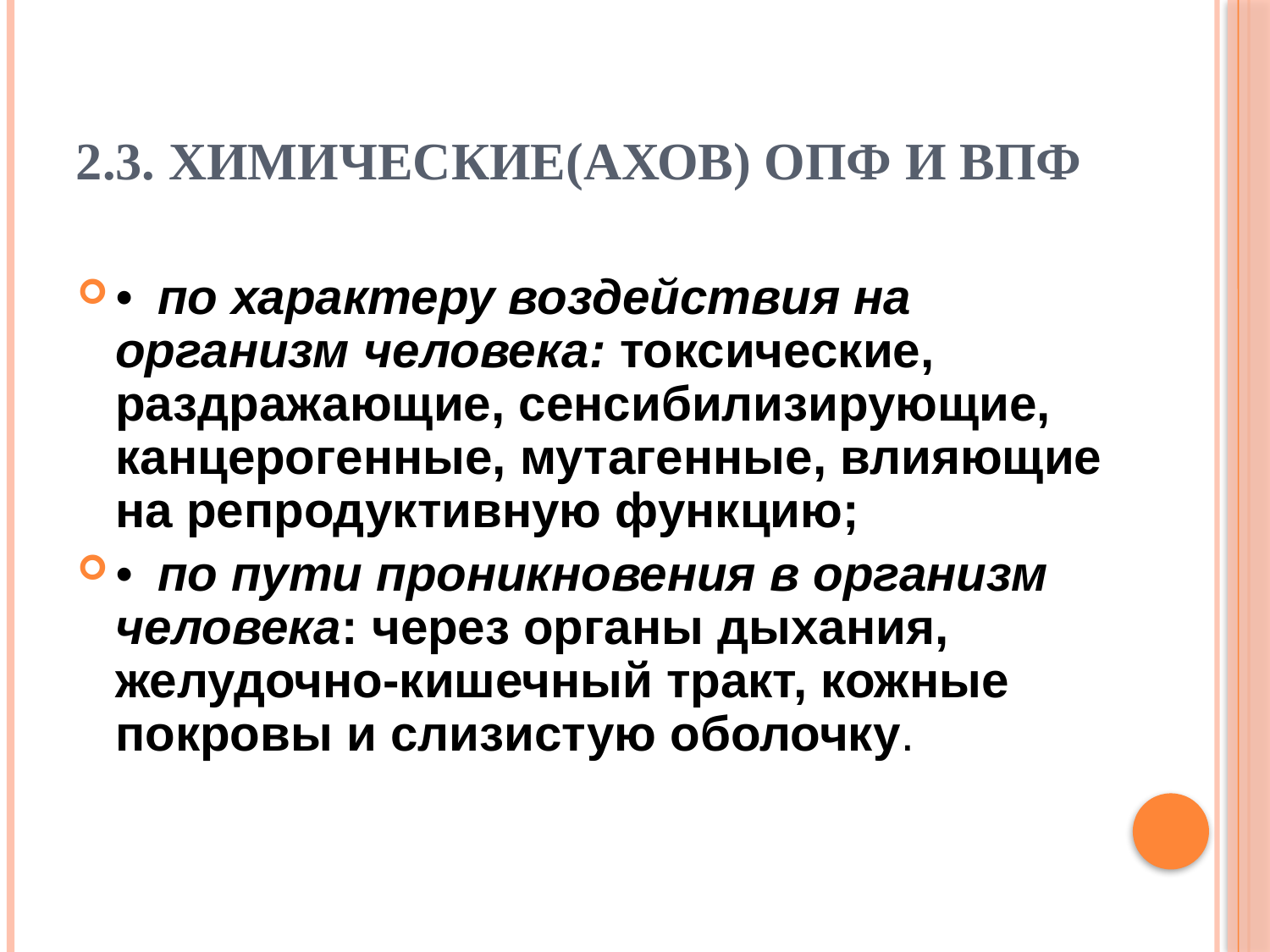

# 2.3. Химические(АХОВ) ОПФ и ВПФ

•  по характеру воздействия на организм человека: токсические, раздражающие, сенсибилизирующие, канцерогенные, мутагенные, влияющие на репродуктивную функцию;
•  по пути проникновения в организм человека: через органы дыхания, желудочно-кишечный тракт, кожные покровы и слизистую оболочку.